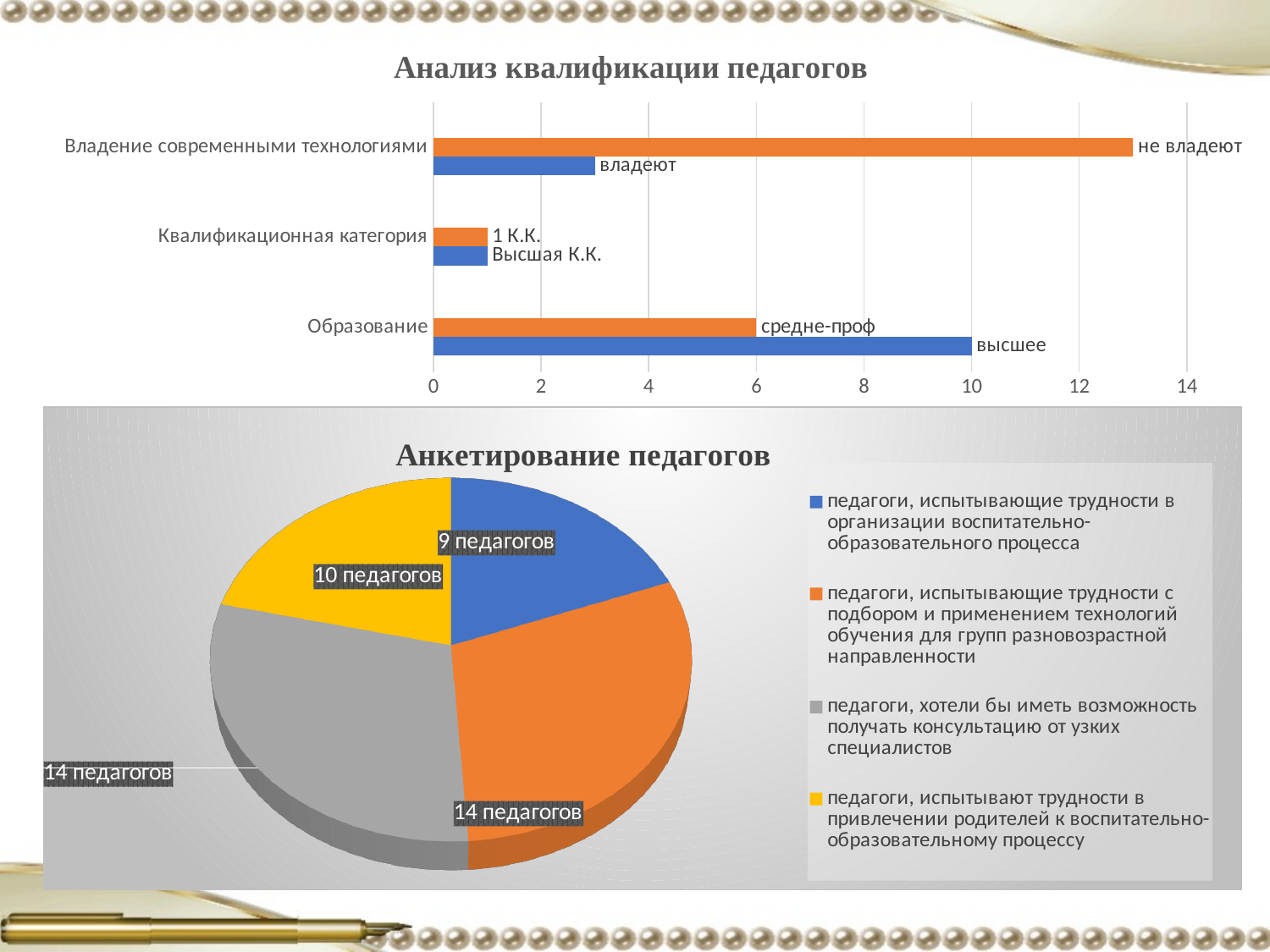

### Chart: Анализ квалификации педагогов

| Category | 1 | 2 | 3 |
|---|---|---|---|
| Образование | 10.0 | 6.0 | None |
| Квалификационная категория | 1.0 | 1.0 | None |
| Владение современными технологиями | 3.0 | 13.0 | None |

[unsupported chart]